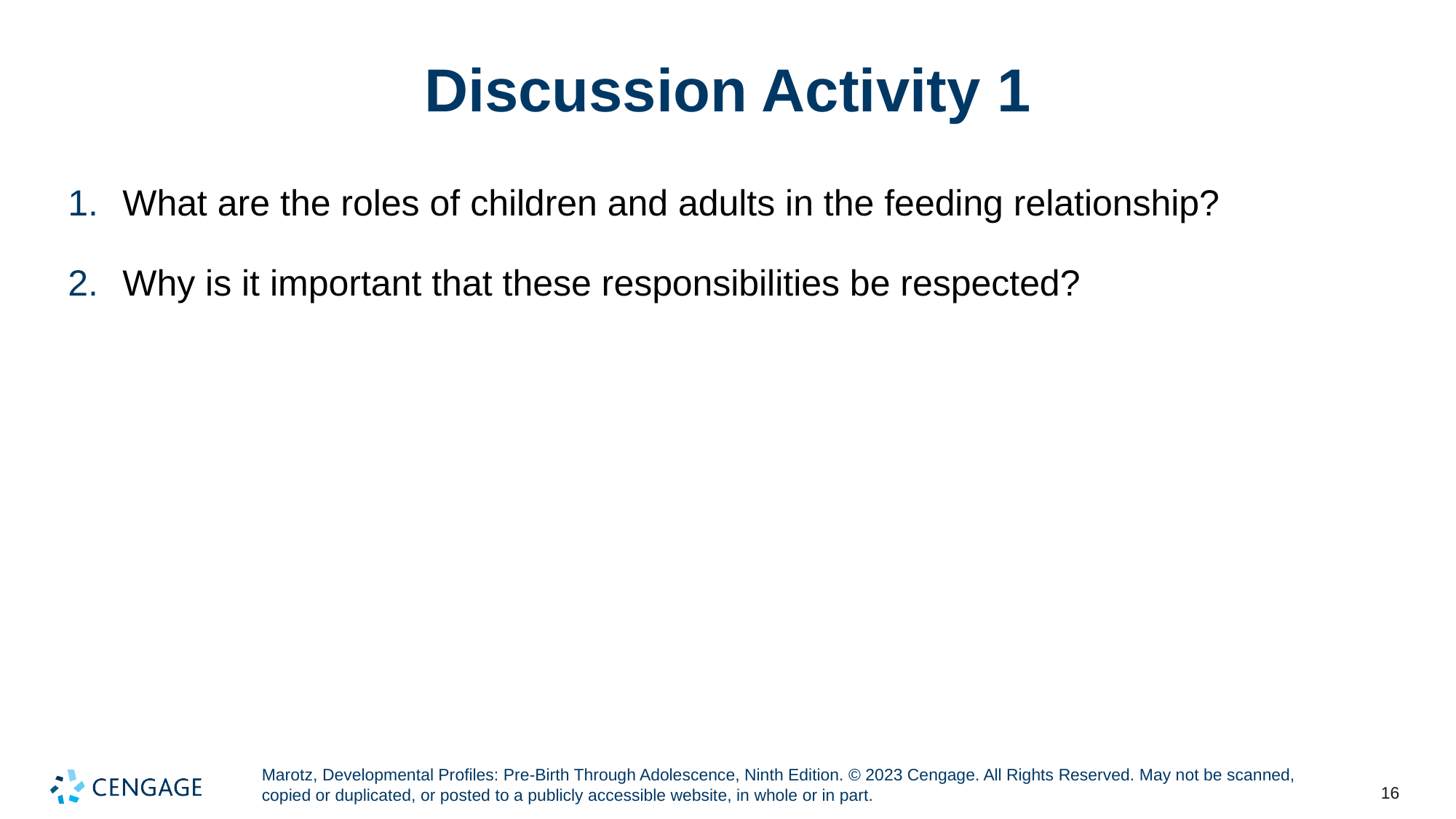

# Discussion Activity 1
What are the roles of children and adults in the feeding relationship?
Why is it important that these responsibilities be respected?